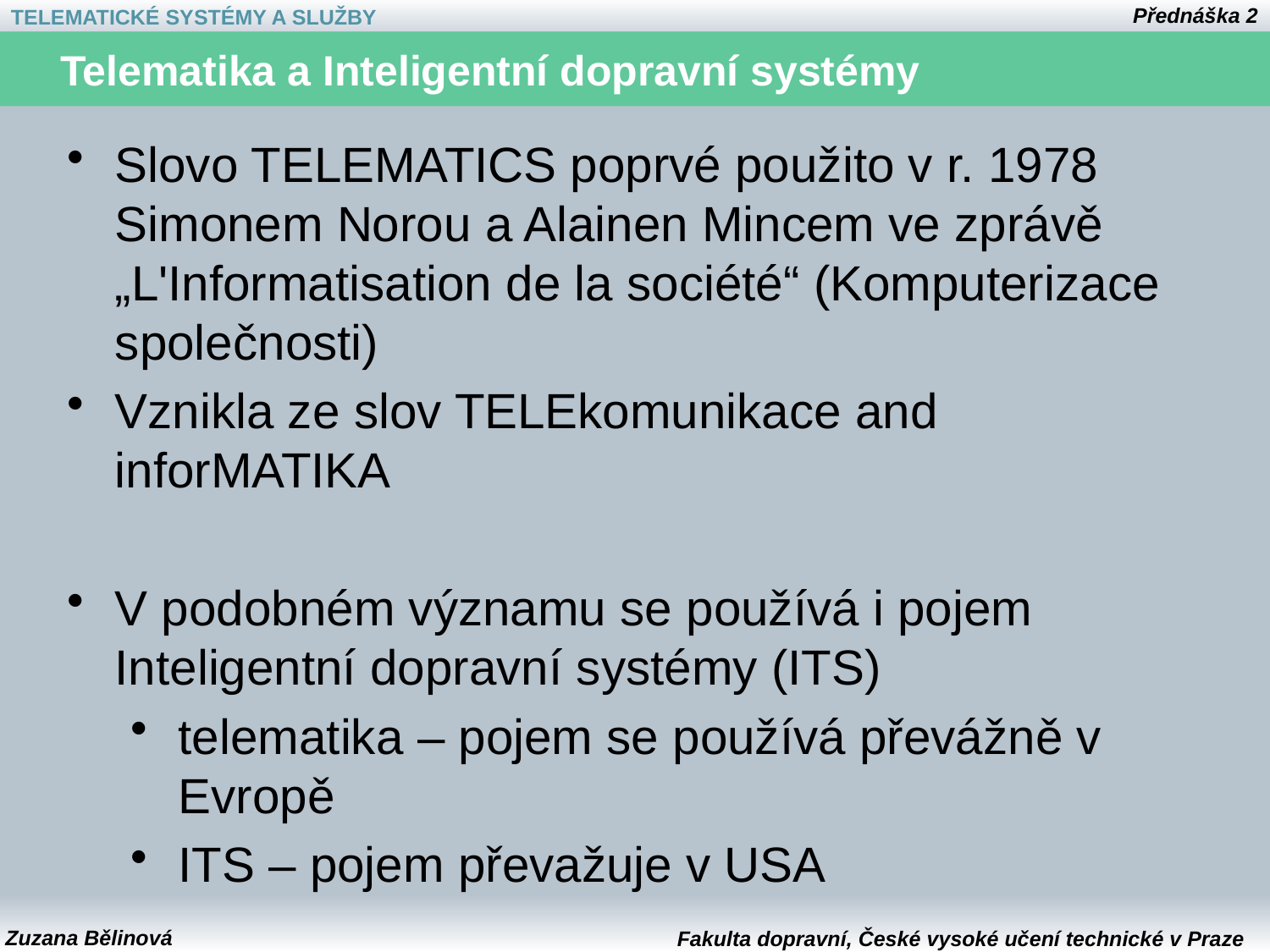

# Telematika a Inteligentní dopravní systémy
Slovo TELEMATICS poprvé použito v r. 1978 Simonem Norou a Alainen Mincem ve zprávě „L'Informatisation de la société“ (Komputerizace společnosti)
Vznikla ze slov TELEkomunikace and inforMATIKA

V podobném významu se používá i pojem Inteligentní dopravní systémy (ITS)
telematika – pojem se používá převážně v Evropě
ITS – pojem převažuje v USA